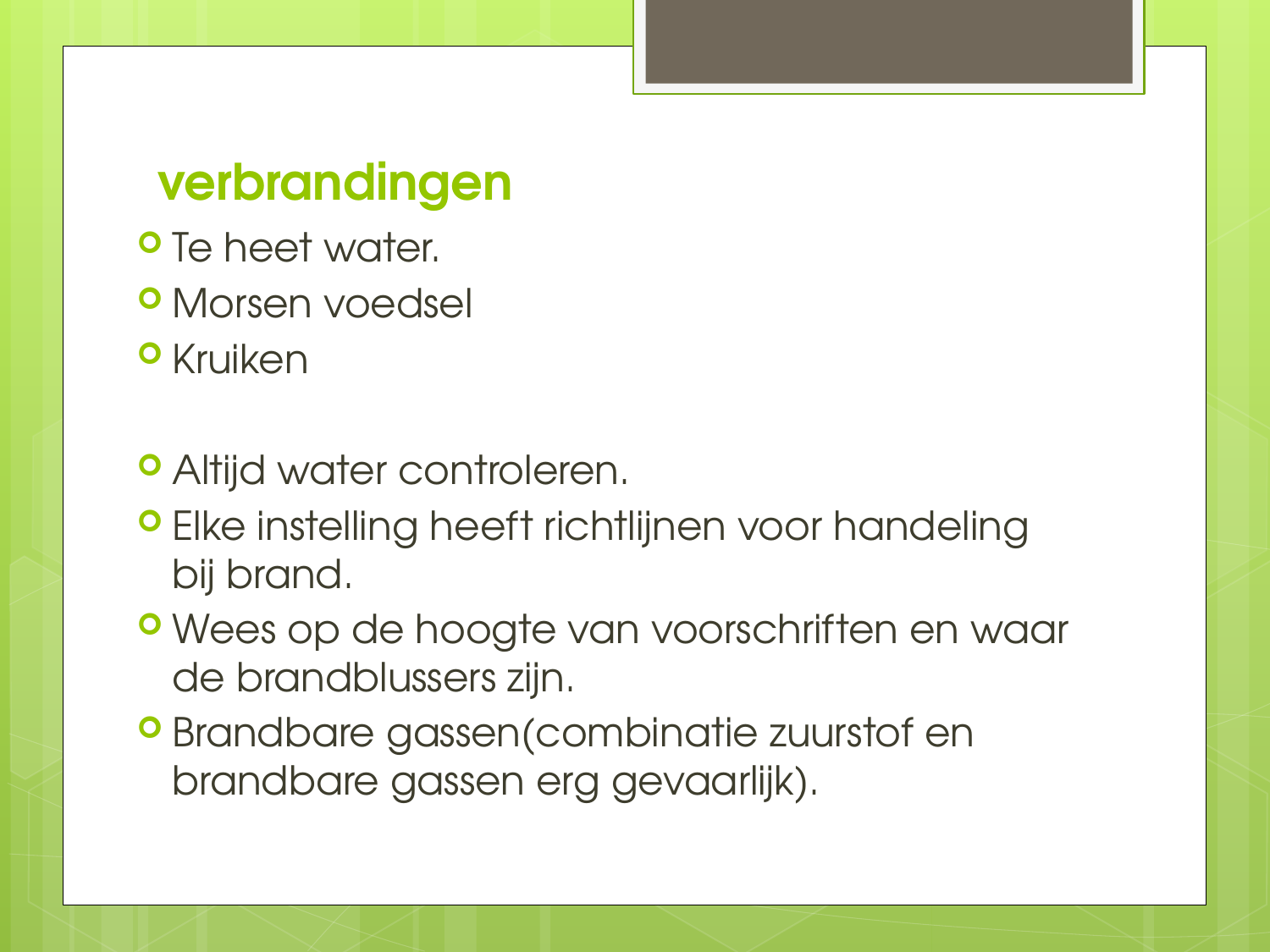

# verbrandingen
Te heet water.
Morsen voedsel
Kruiken

Altijd water controleren.
Elke instelling heeft richtlijnen voor handeling bij brand.
Wees op de hoogte van voorschriften en waar de brandblussers zijn.
Brandbare gassen(combinatie zuurstof en brandbare gassen erg gevaarlijk).